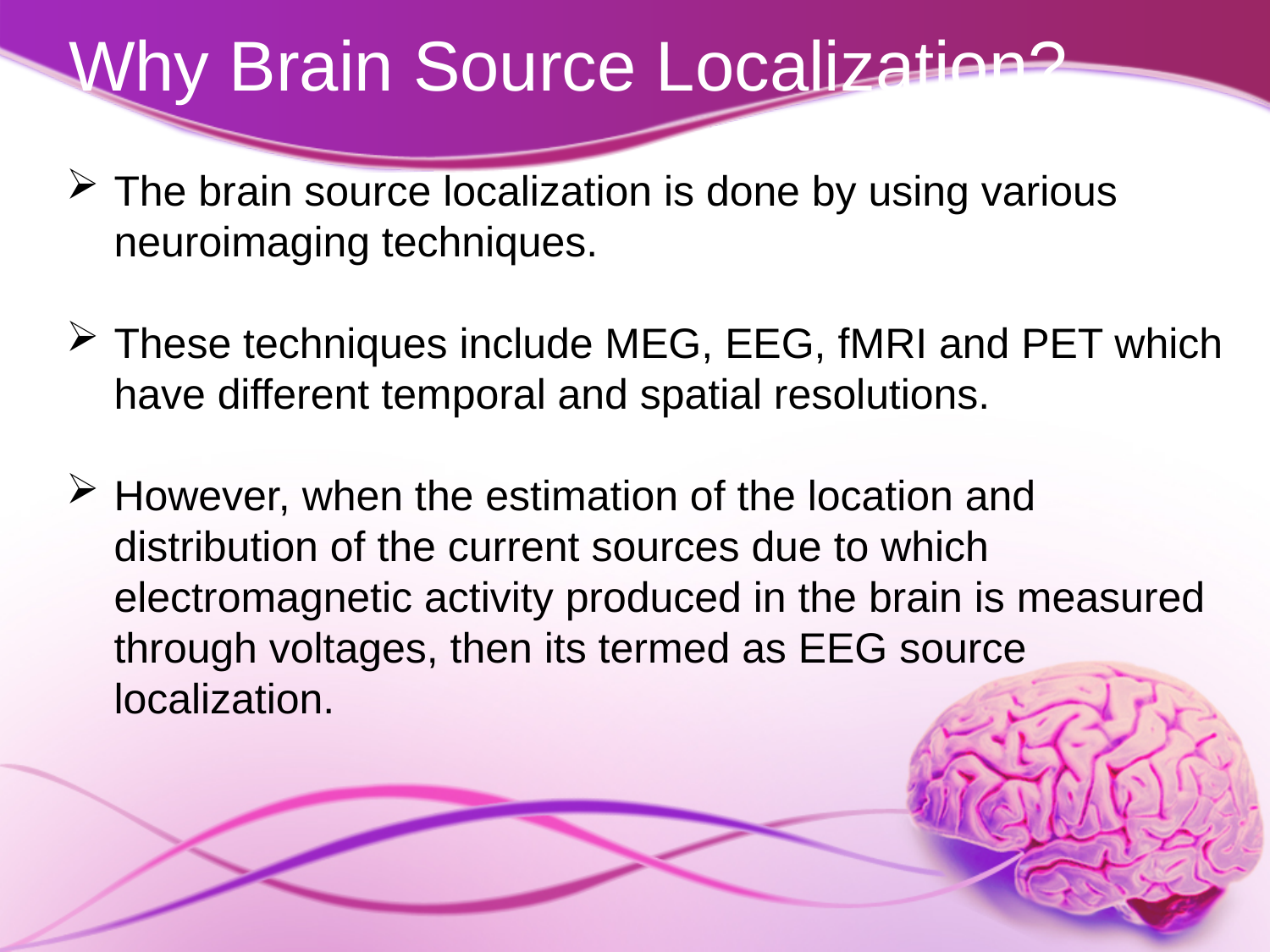

# Why Brain Source Localization?

The brain source localization is done by using various neuroimaging techniques.

These techniques include MEG, EEG, fMRI and PET which have different temporal and spatial resolutions.

However, when the estimation of the location and distribution of the current sources due to which electromagnetic activity produced in the brain is measured through voltages, then its termed as EEG source localization.